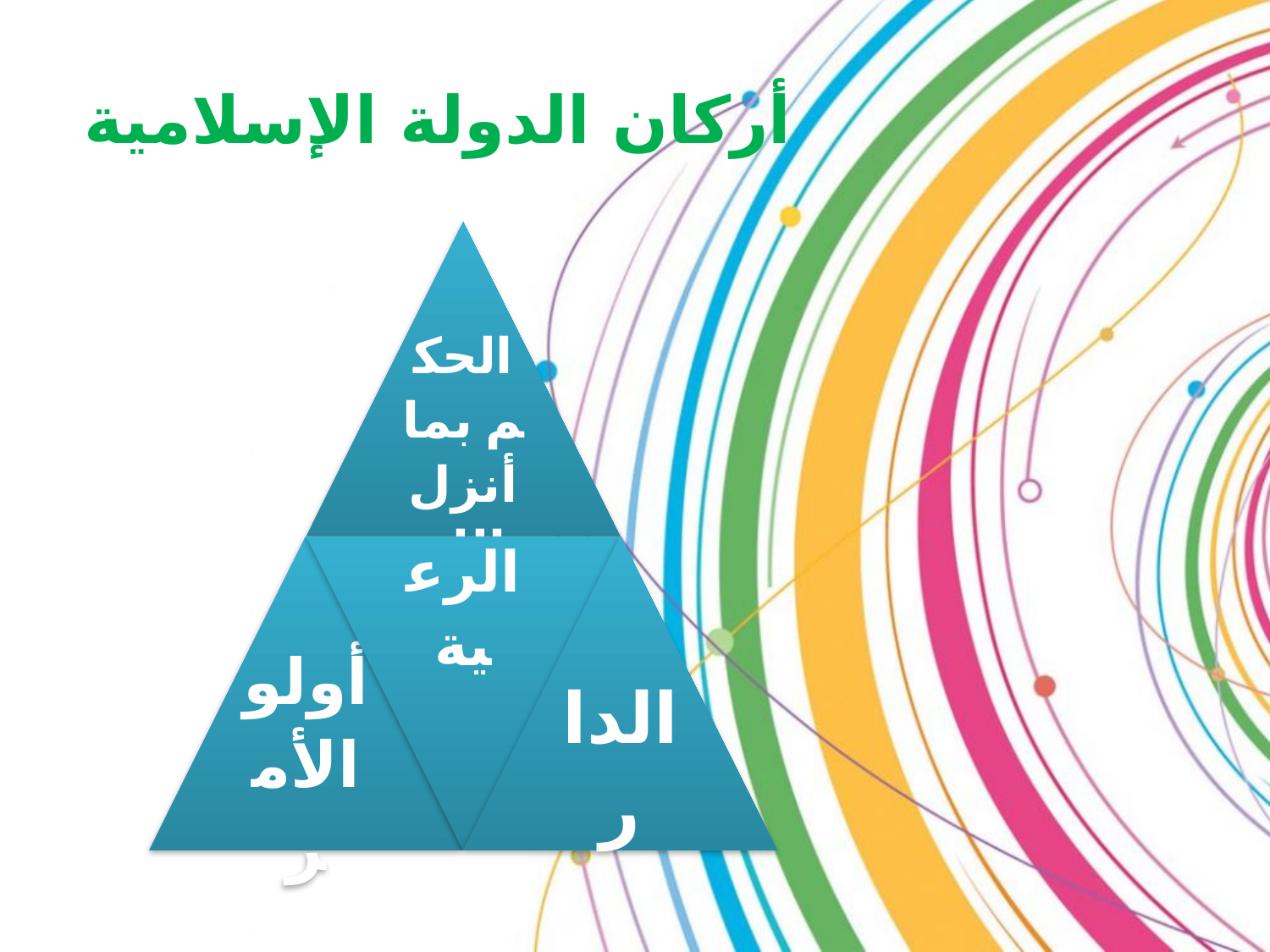

# أركان الدولة الإسلامية
الحكم بما أنزل الله
الرعية
الدار